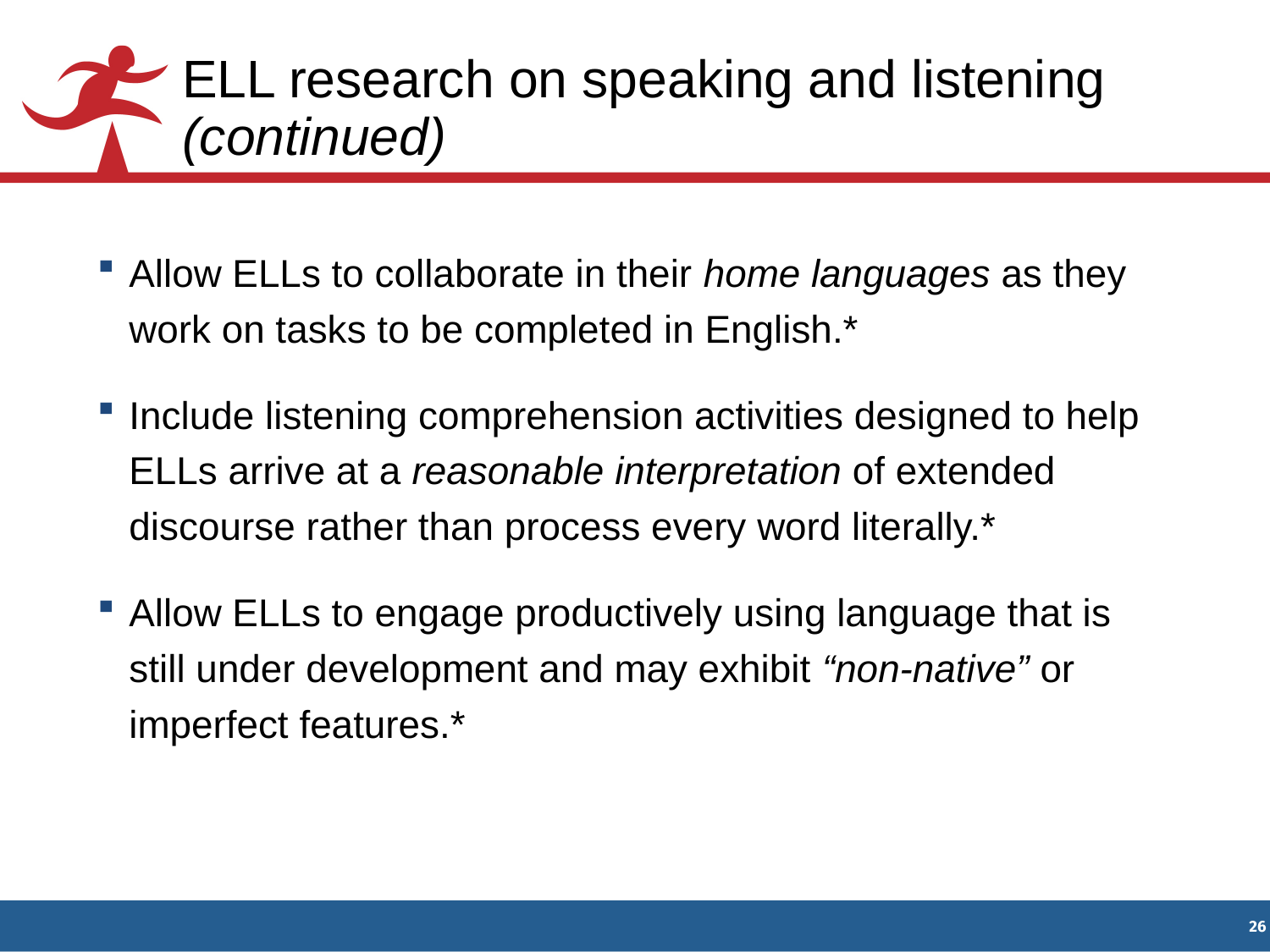

# ELL research on speaking and listening (continued)
Allow ELLs to collaborate in their home languages as they work on tasks to be completed in English.*
Include listening comprehension activities designed to help ELLs arrive at a reasonable interpretation of extended discourse rather than process every word literally.*
Allow ELLs to engage productively using language that is still under development and may exhibit “non-native” or imperfect features.*